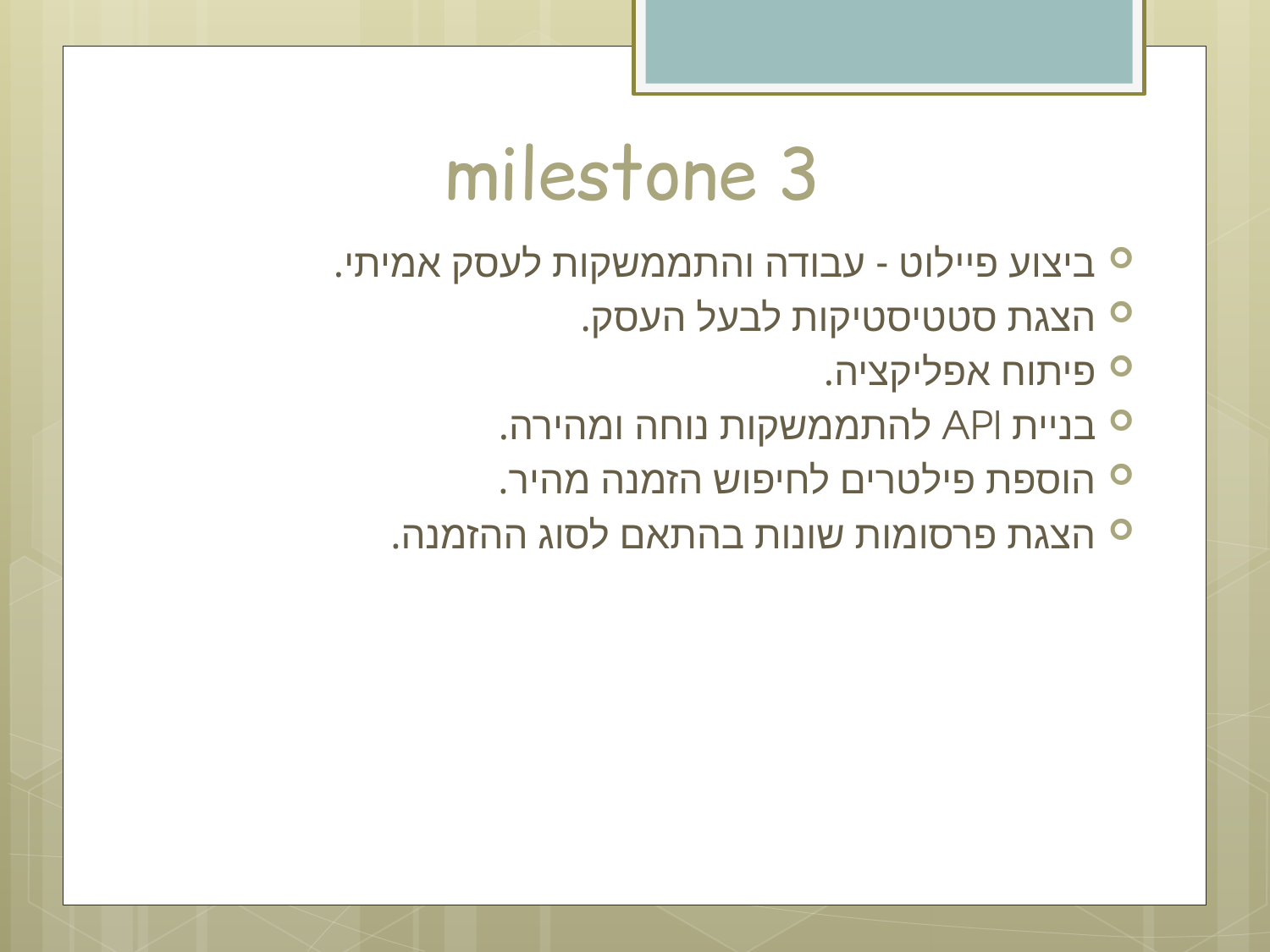

# milestone 3
ביצוע פיילוט - עבודה והתממשקות לעסק אמיתי.
הצגת סטטיסטיקות לבעל העסק.
פיתוח אפליקציה.
בניית API להתממשקות נוחה ומהירה.
הוספת פילטרים לחיפוש הזמנה מהיר.
הצגת פרסומות שונות בהתאם לסוג ההזמנה.